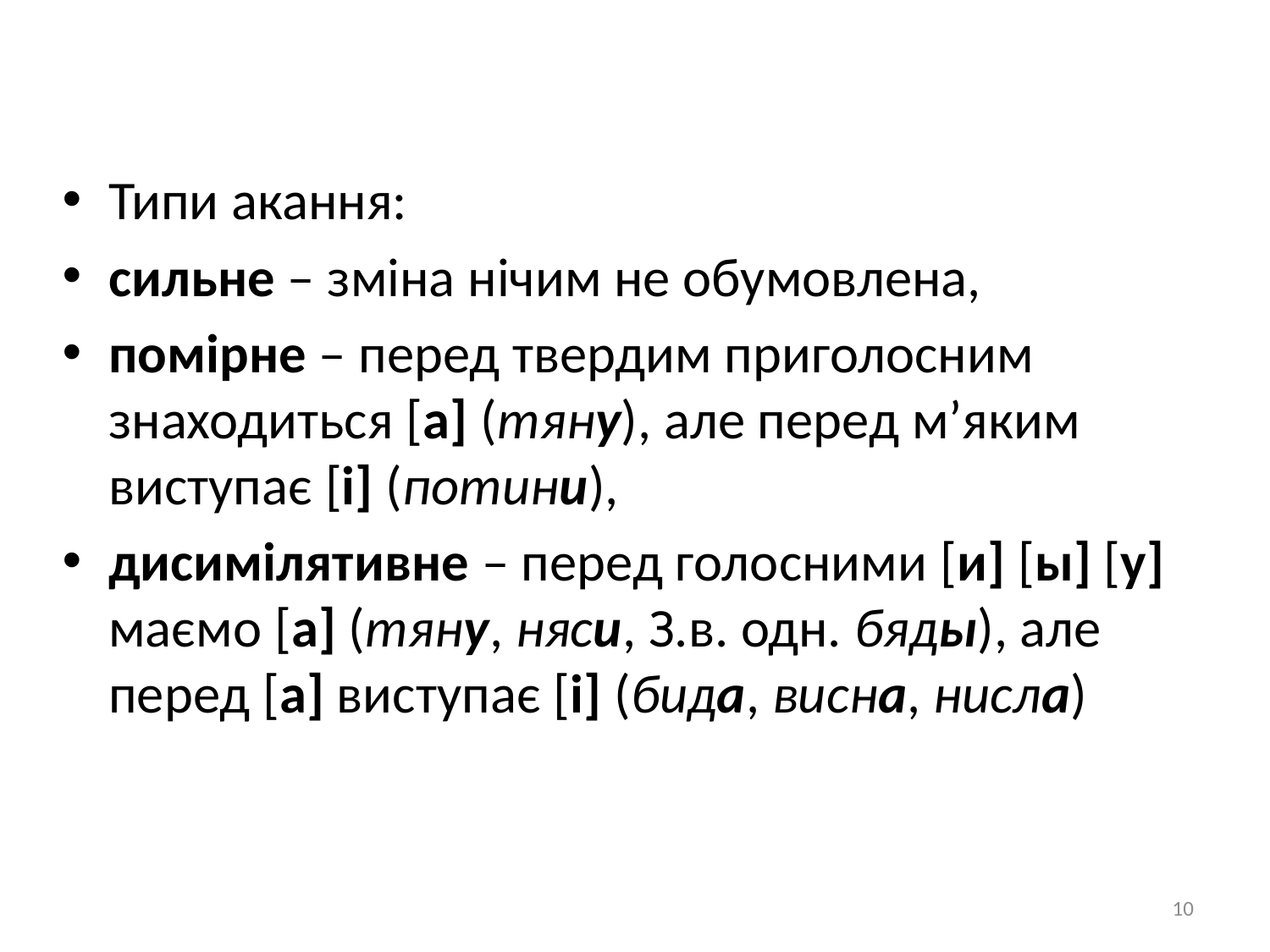

Типи акання:
сильне – зміна нічим не обумовлена,
помірне – перед твердим приголосним знаходиться [а] (тяну), але перед м’яким виступає [і] (потини),
дисимілятивне – перед голосними [и] [ы] [у] маємо [а] (тяну, няси, З.в. одн. бяды), але перед [а] виступає [і] (бида, висна, нисла)
10